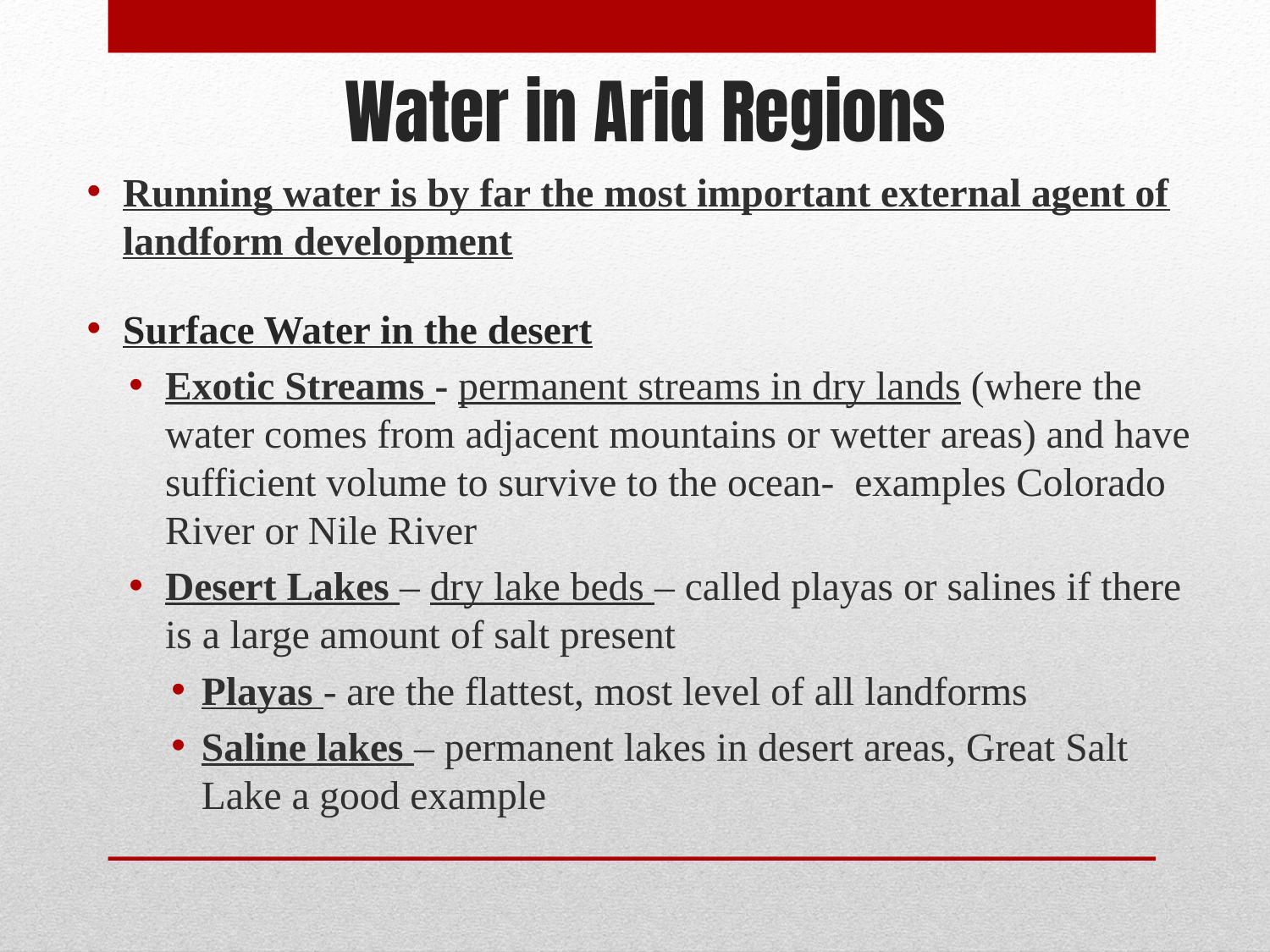

Water in Arid Regions
Running water is by far the most important external agent of landform development

Surface Water in the desert
Exotic Streams - permanent streams in dry lands (where the water comes from adjacent mountains or wetter areas) and have sufficient volume to survive to the ocean-  examples Colorado River or Nile River
Desert Lakes – dry lake beds – called playas or salines if there is a large amount of salt present
Playas - are the flattest, most level of all landforms
Saline lakes – permanent lakes in desert areas, Great Salt Lake a good example